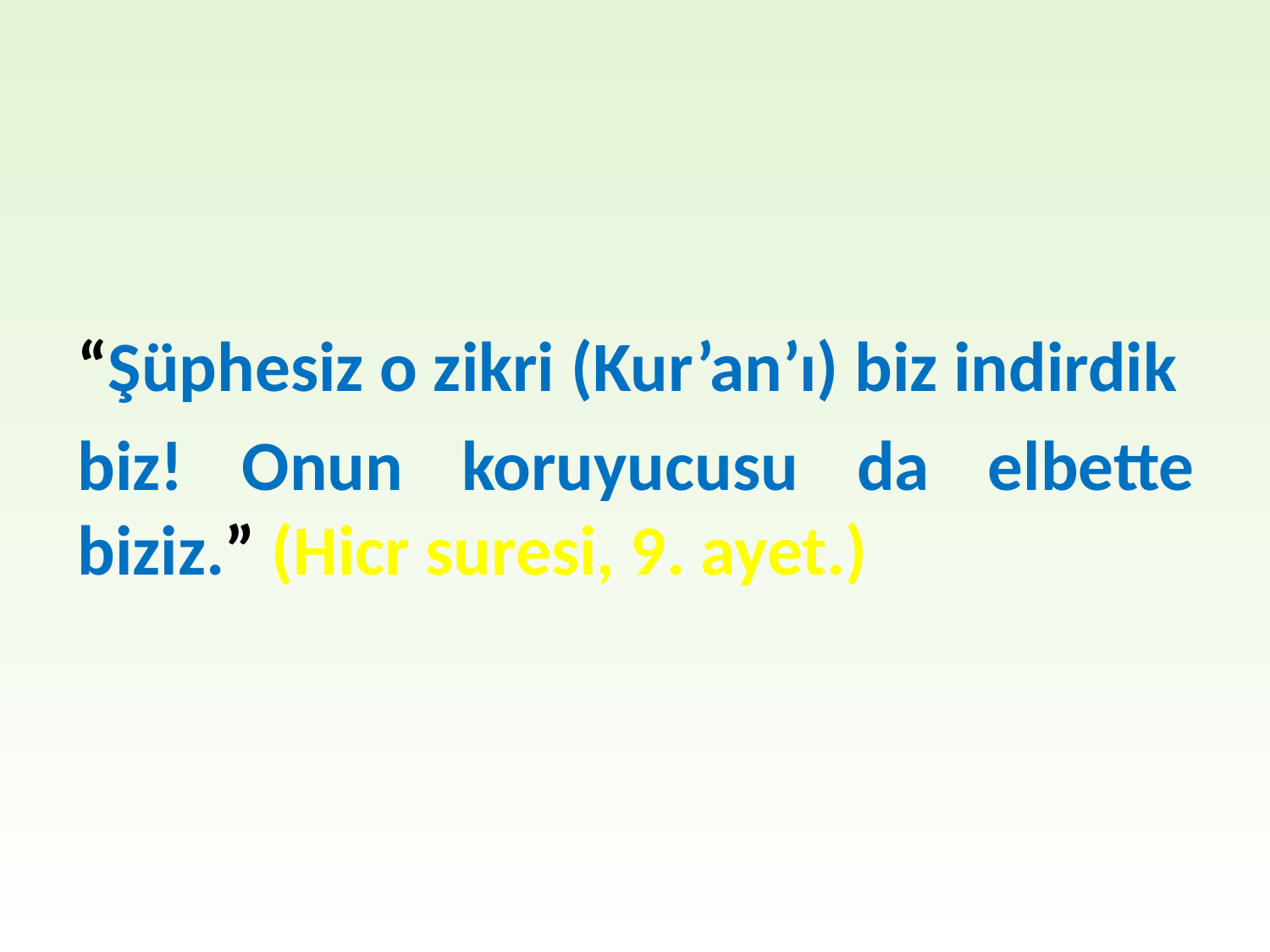

“Şüphesiz o zikri (Kur’an’ı) biz indirdik
biz! Onun koruyucusu da elbette biziz.” (Hicr suresi, 9. ayet.)